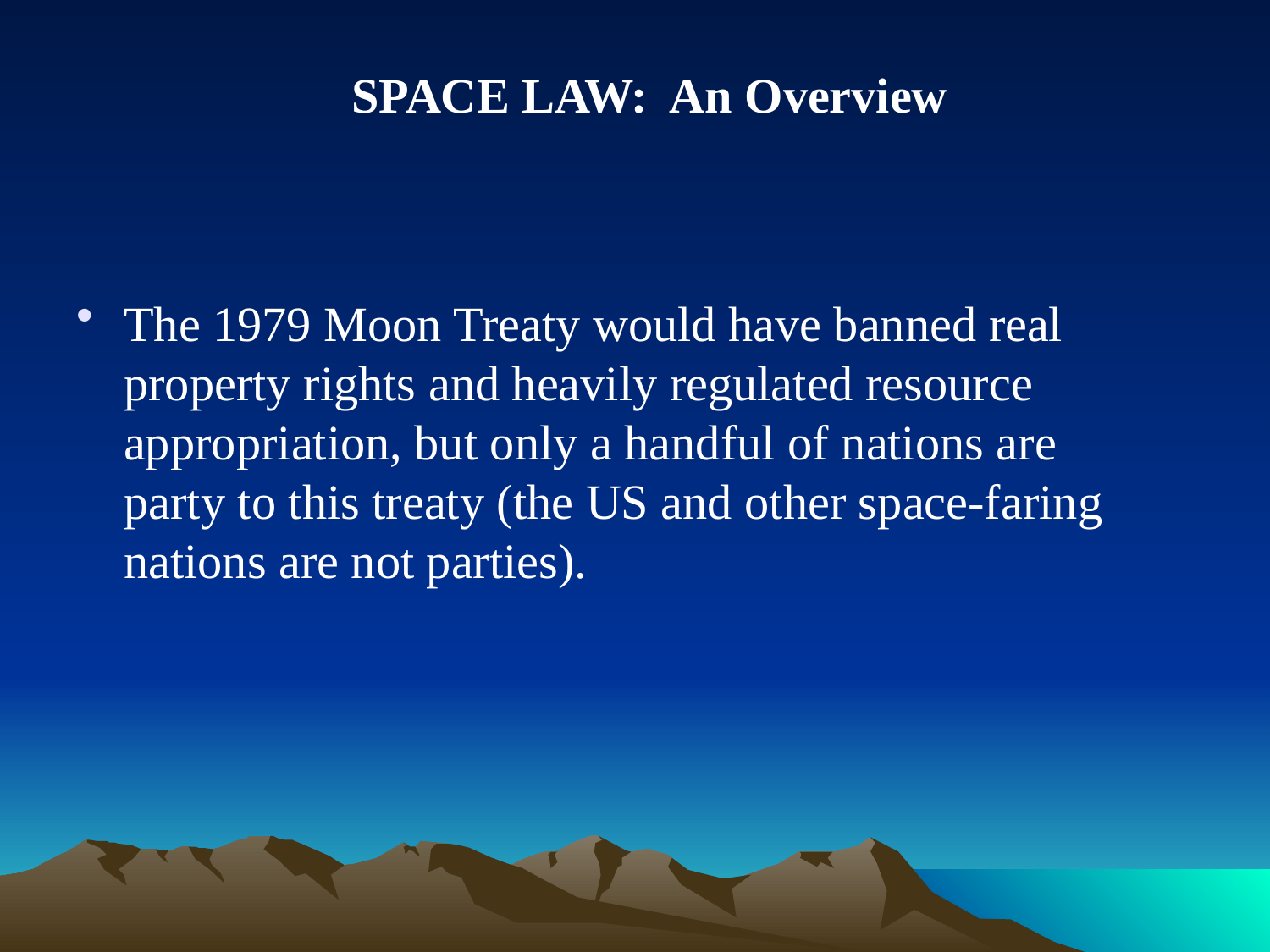

# SPACE LAW:  An Overview
The 1979 Moon Treaty would have banned real property rights and heavily regulated resource appropriation, but only a handful of nations are party to this treaty (the US and other space-faring nations are not parties).